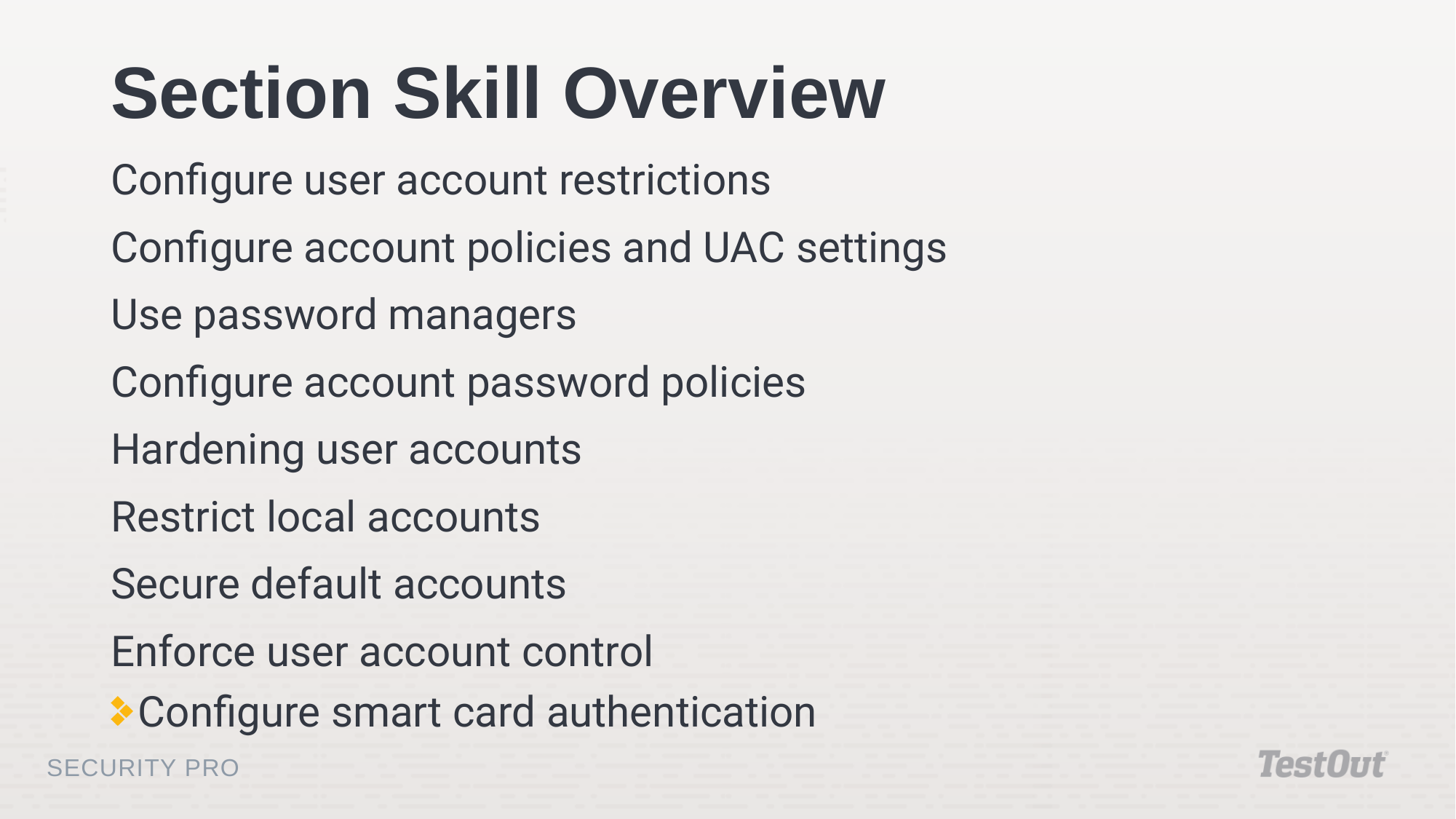

# Section Skill Overview
Configure user account restrictions
Configure account policies and UAC settings
Use password managers
Configure account password policies
Hardening user accounts
Restrict local accounts
Secure default accounts
Enforce user account control
Configure smart card authentication
Security Pro